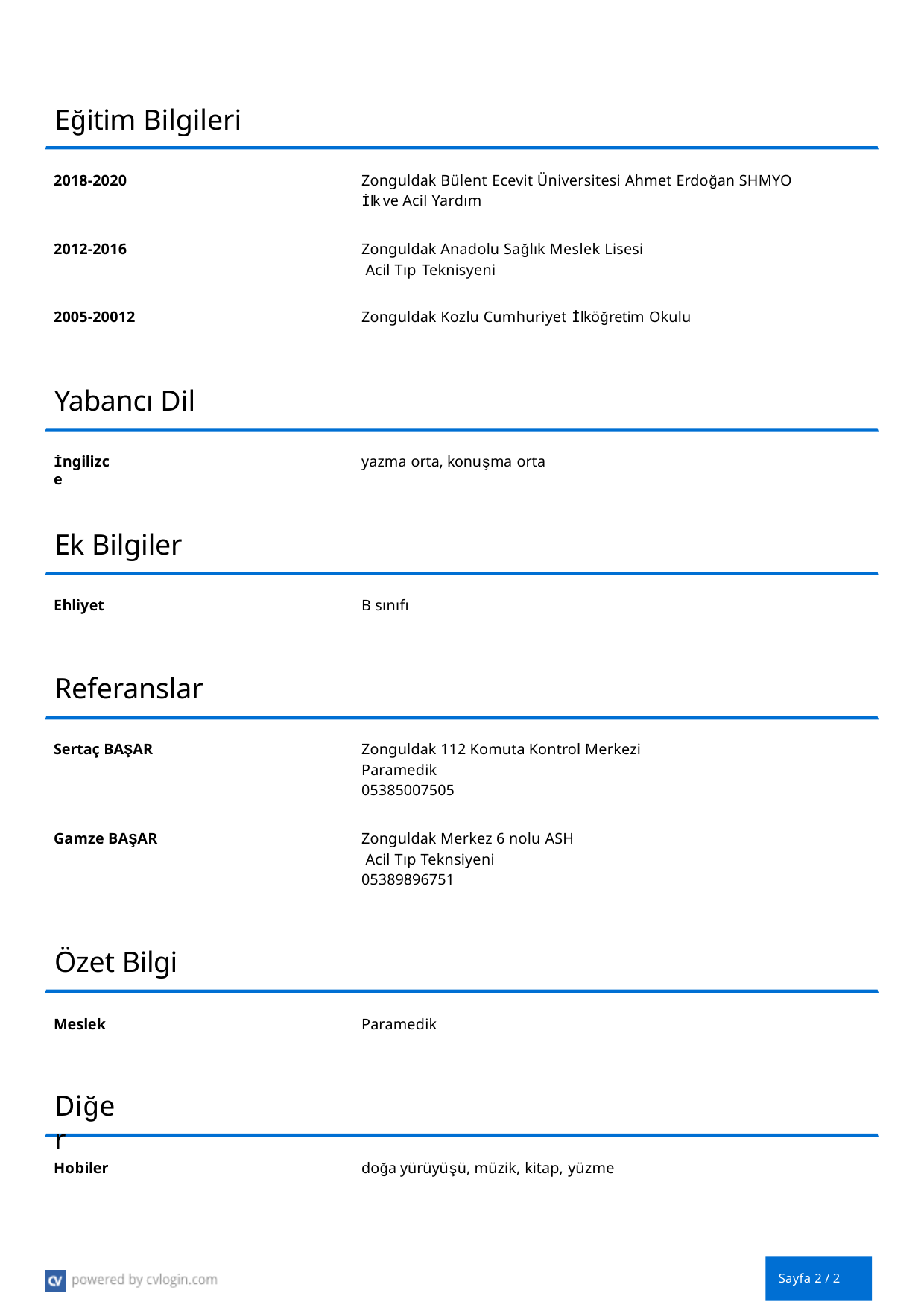

Eğitim Bilgileri

Zonguldak Bülent Ecevit Üniversitesi Ahmet Erdoğan SHMYO  İlk ve Acil Yardım
2018-2020
Zonguldak Anadolu Sağlık Meslek Lisesi  Acil Tıp Teknisyeni
2012-2016
2005-20012
Zonguldak Kozlu Cumhuriyet İlköğretim Okulu
Yabancı Dil

İngilizce
yazma orta, konuşma orta
Ek Bilgiler

Ehliyet
B sınıfı
Referanslar

Zonguldak 112 Komuta Kontrol Merkezi  Paramedik
05385007505
Sertaç BAŞAR
Zonguldak Merkez 6 nolu ASH  Acil Tıp Teknsiyeni  05389896751
Gamze BAŞAR
Özet Bilgi

Meslek
Paramedik
Diğer

Hobiler
doğa yürüyüşü, müzik, kitap, yüzme

Sayfa 2 / 2